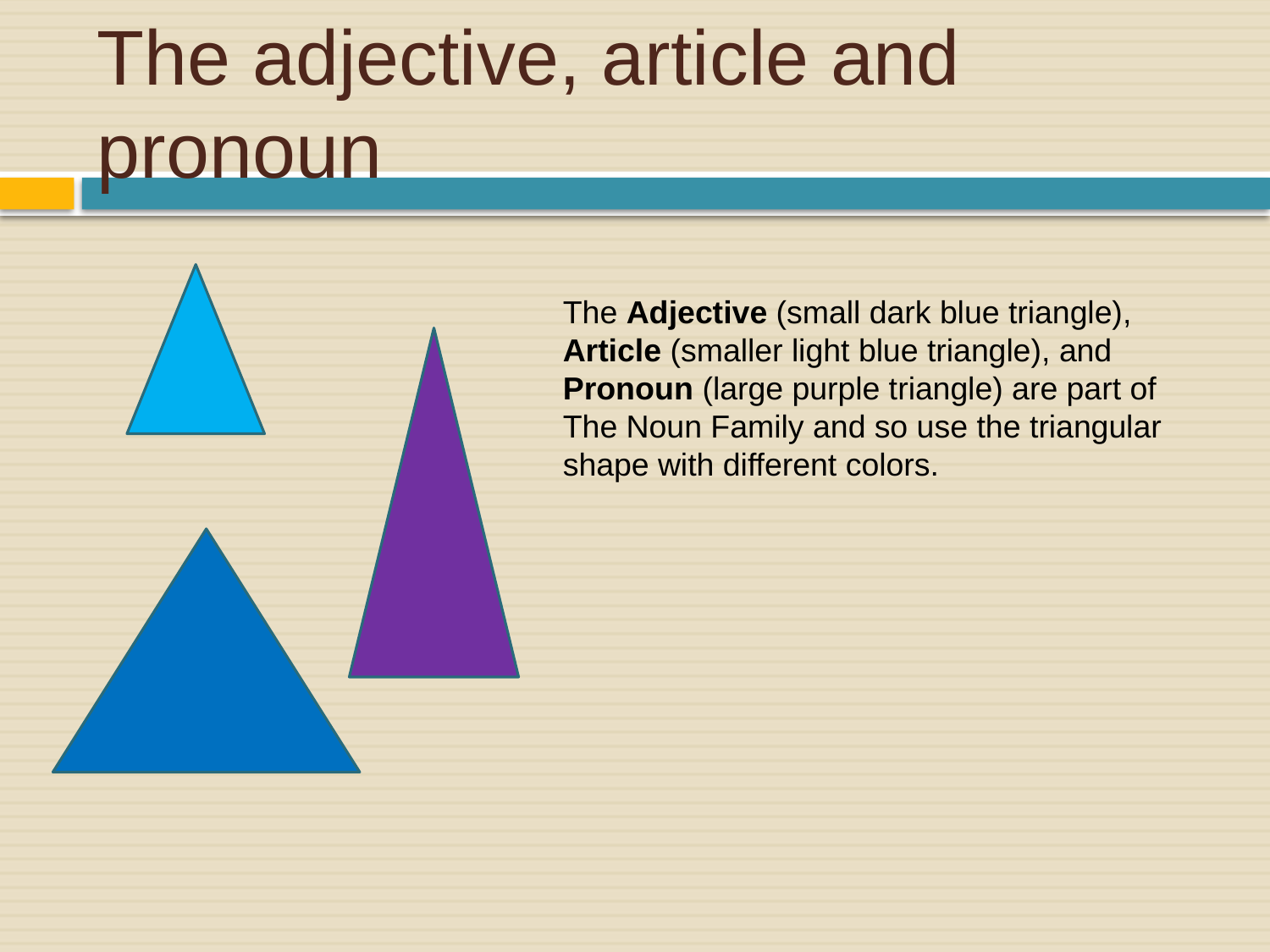

# The adjective, article and pronoun

The Adjective (small dark blue triangle), Article (smaller light blue triangle), and Pronoun (large purple triangle) are part of The Noun Family and so use the triangular shape with different colors.